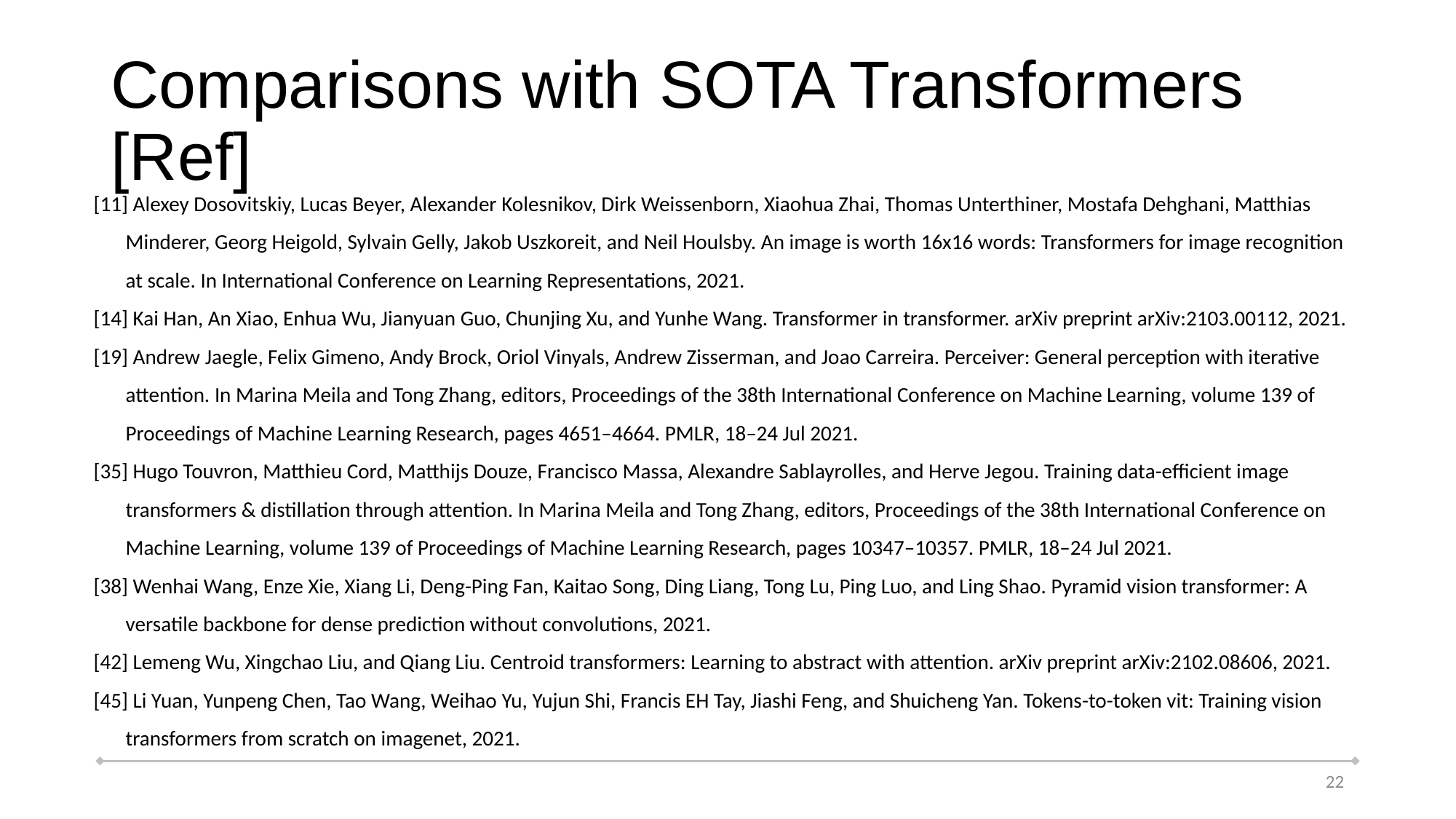

# Comparisons with SOTA Transformers [Ref]
[11] Alexey Dosovitskiy, Lucas Beyer, Alexander Kolesnikov, Dirk Weissenborn, Xiaohua Zhai, Thomas Unterthiner, Mostafa Dehghani, Matthias Minderer, Georg Heigold, Sylvain Gelly, Jakob Uszkoreit, and Neil Houlsby. An image is worth 16x16 words: Transformers for image recognition at scale. In International Conference on Learning Representations, 2021.
[14] Kai Han, An Xiao, Enhua Wu, Jianyuan Guo, Chunjing Xu, and Yunhe Wang. Transformer in transformer. arXiv preprint arXiv:2103.00112, 2021.
[19] Andrew Jaegle, Felix Gimeno, Andy Brock, Oriol Vinyals, Andrew Zisserman, and Joao Carreira. Perceiver: General perception with iterative attention. In Marina Meila and Tong Zhang, editors, Proceedings of the 38th International Conference on Machine Learning, volume 139 of Proceedings of Machine Learning Research, pages 4651–4664. PMLR, 18–24 Jul 2021.
[35] Hugo Touvron, Matthieu Cord, Matthijs Douze, Francisco Massa, Alexandre Sablayrolles, and Herve Jegou. Training data-efficient image transformers & distillation through attention. In Marina Meila and Tong Zhang, editors, Proceedings of the 38th International Conference on Machine Learning, volume 139 of Proceedings of Machine Learning Research, pages 10347–10357. PMLR, 18–24 Jul 2021.
[38] Wenhai Wang, Enze Xie, Xiang Li, Deng-Ping Fan, Kaitao Song, Ding Liang, Tong Lu, Ping Luo, and Ling Shao. Pyramid vision transformer: A versatile backbone for dense prediction without convolutions, 2021.
[42] Lemeng Wu, Xingchao Liu, and Qiang Liu. Centroid transformers: Learning to abstract with attention. arXiv preprint arXiv:2102.08606, 2021.
[45] Li Yuan, Yunpeng Chen, Tao Wang, Weihao Yu, Yujun Shi, Francis EH Tay, Jiashi Feng, and Shuicheng Yan. Tokens-to-token vit: Training vision transformers from scratch on imagenet, 2021.
22